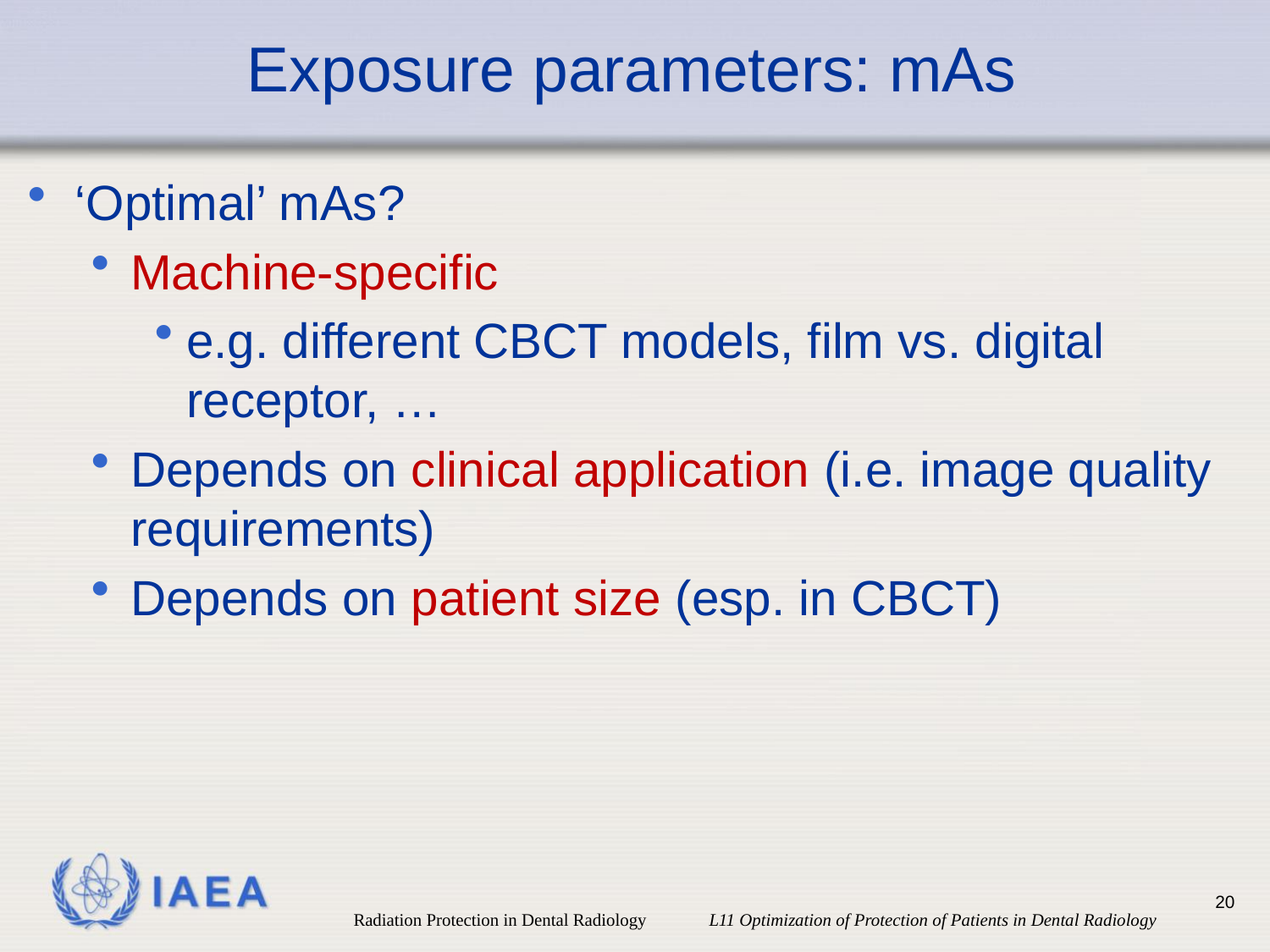

# Exposure parameters: mAs
‘Optimal’ mAs?
Machine-specific
e.g. different CBCT models, film vs. digital receptor, …
Depends on clinical application (i.e. image quality requirements)
Depends on patient size (esp. in CBCT)

20
Radiation Protection in Dental Radiology              L11 Optimization of Protection of Patients in Dental Radiology